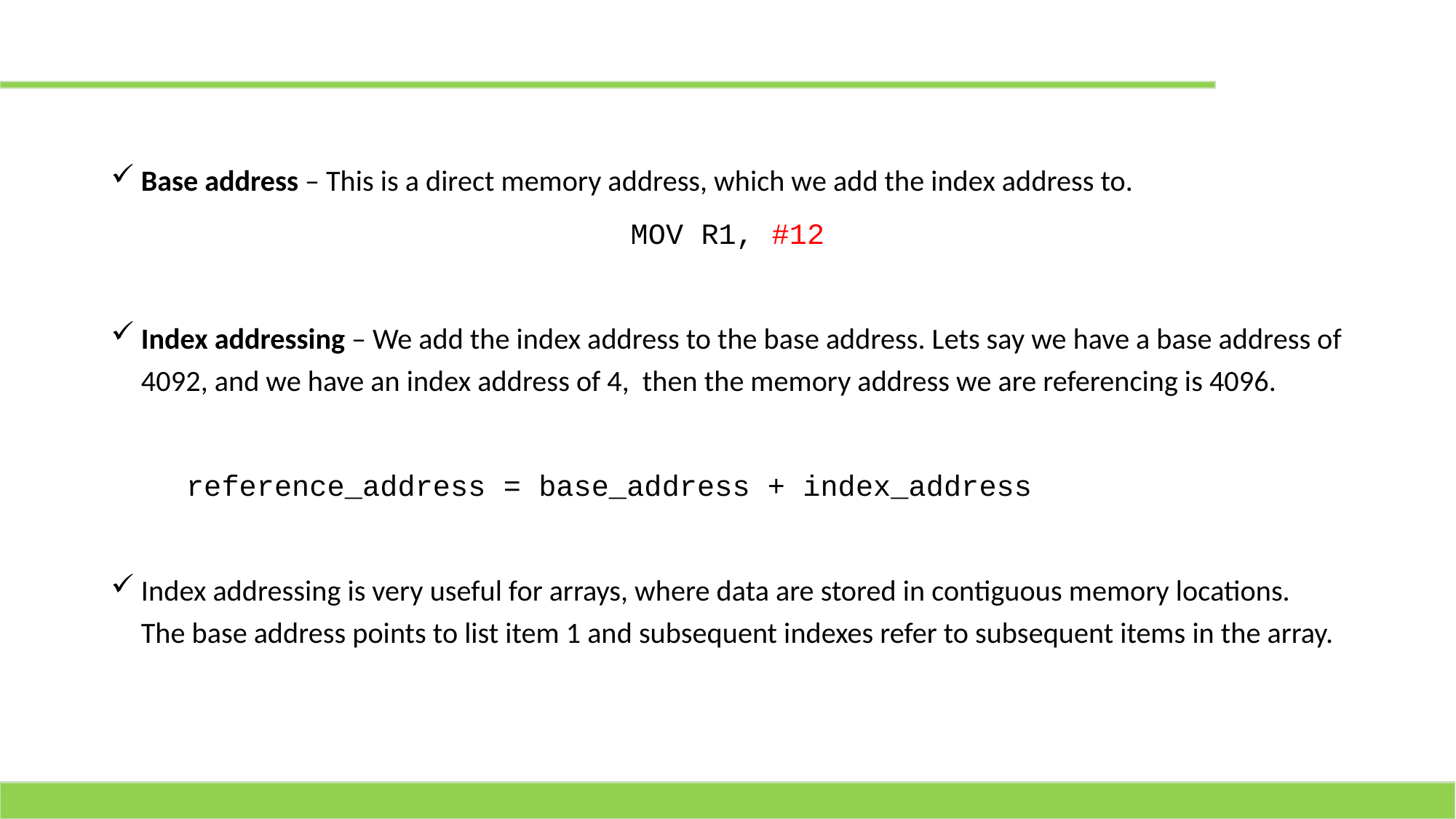

# Addressing 2
Base address – This is a direct memory address, which we add the index address to.
MOV R1, #12

Index addressing – We add the index address to the base address. Lets say we have a base address of 4092, and we have an index address of 4,  then the memory address we are referencing is 4096.

	reference_address = base_address + index_address

Index addressing is very useful for arrays, where data are stored in contiguous memory locations.  The base address points to list item 1 and subsequent indexes refer to subsequent items in the array.